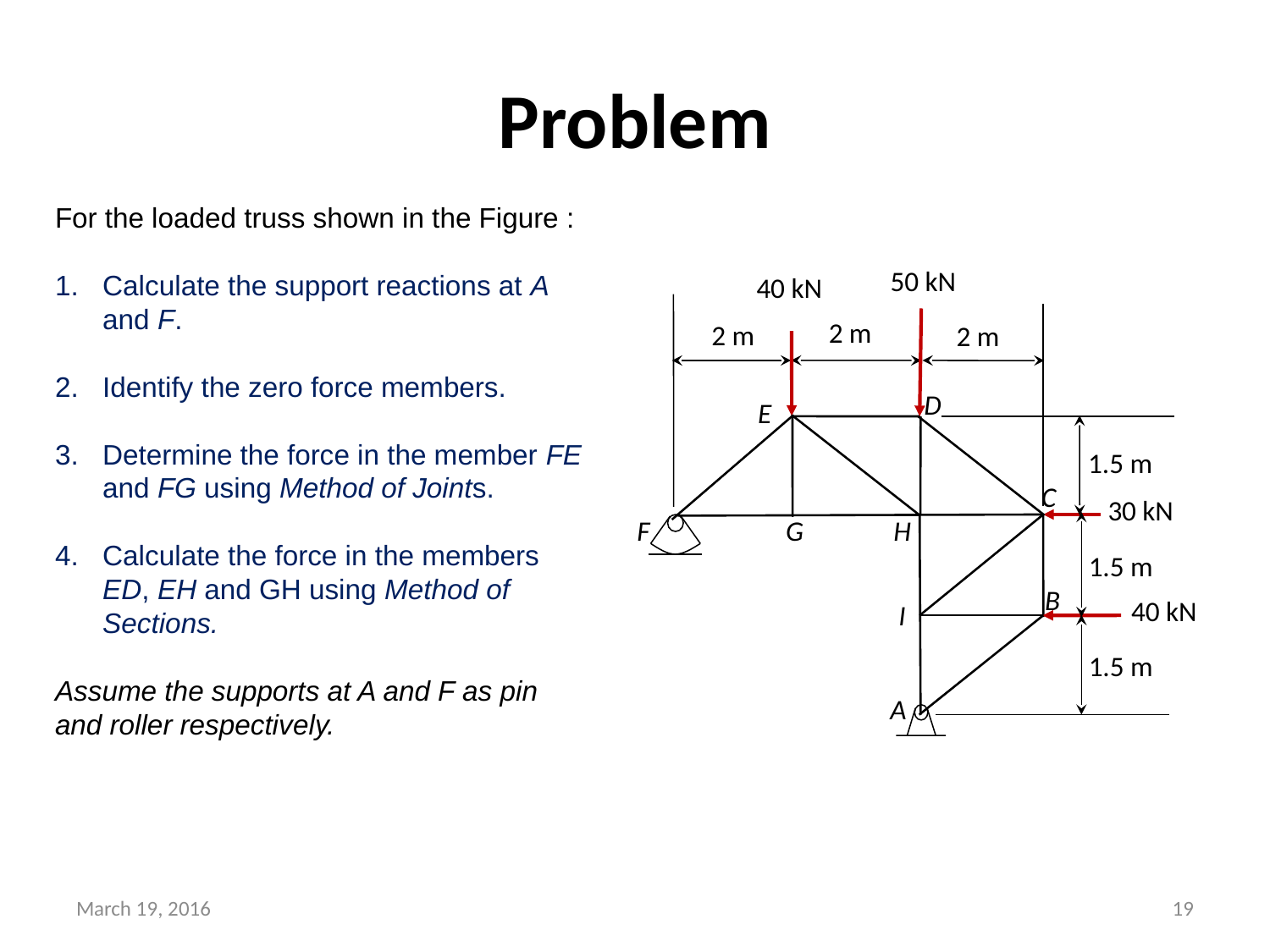

# Problem
For the loaded truss shown in the Figure :

Calculate the support reactions at A and F.

Identify the zero force members.

Determine the force in the member FE and FG using Method of Joints.

Calculate the force in the members ED, EH and GH using Method of Sections.

Assume the supports at A and F as pin and roller respectively.
50 kN
40 kN
2 m
2 m
2 m
D
E
1.5 m
C
30 kN
F
G
H

1.5 m

B
40 kN
I
1.5 m
A

March 19, 2016
19